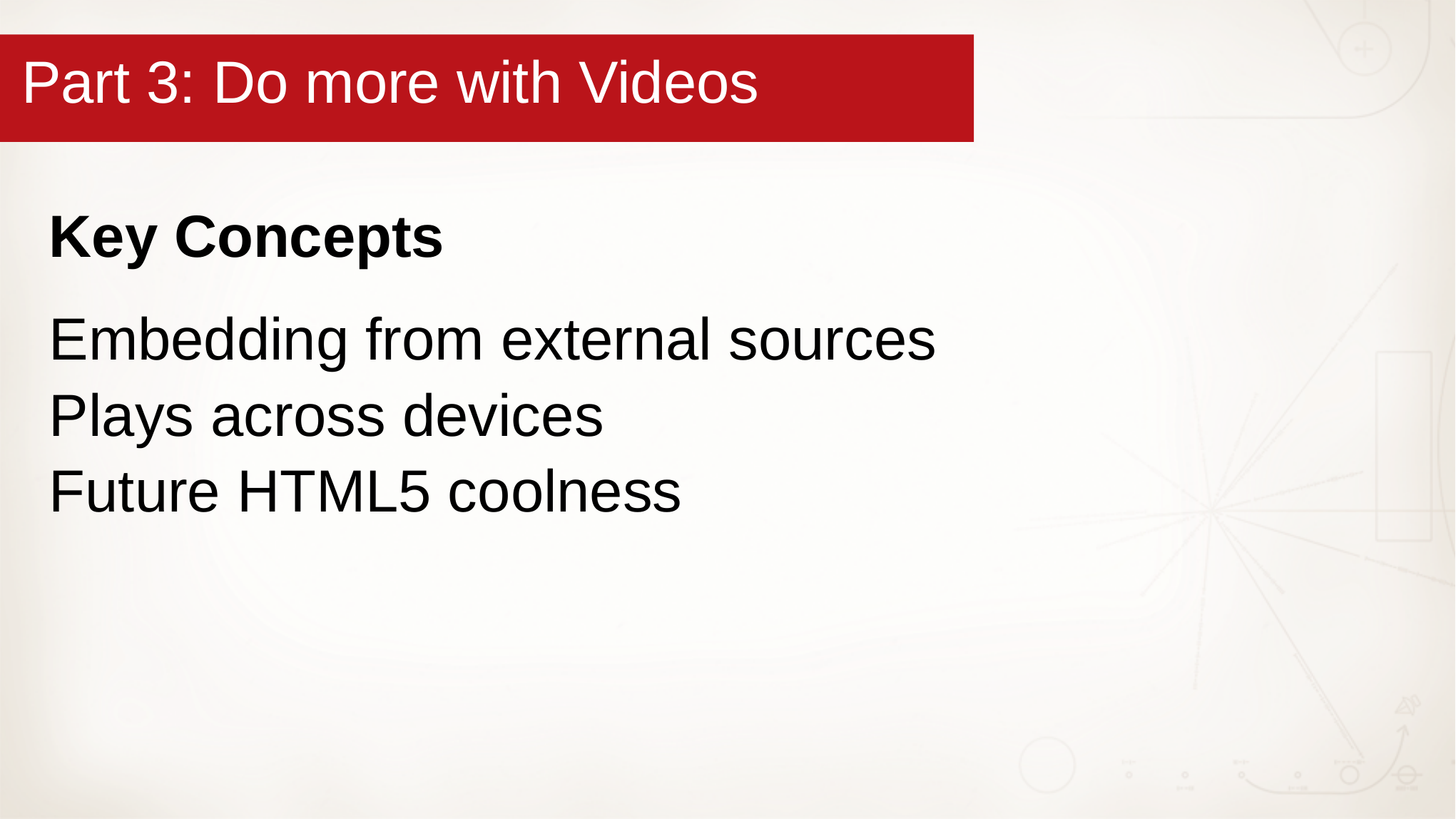

Part 3: Do more with Videos
#
Key Concepts

Embedding from external sources
Plays across devices
Future HTML5 coolness